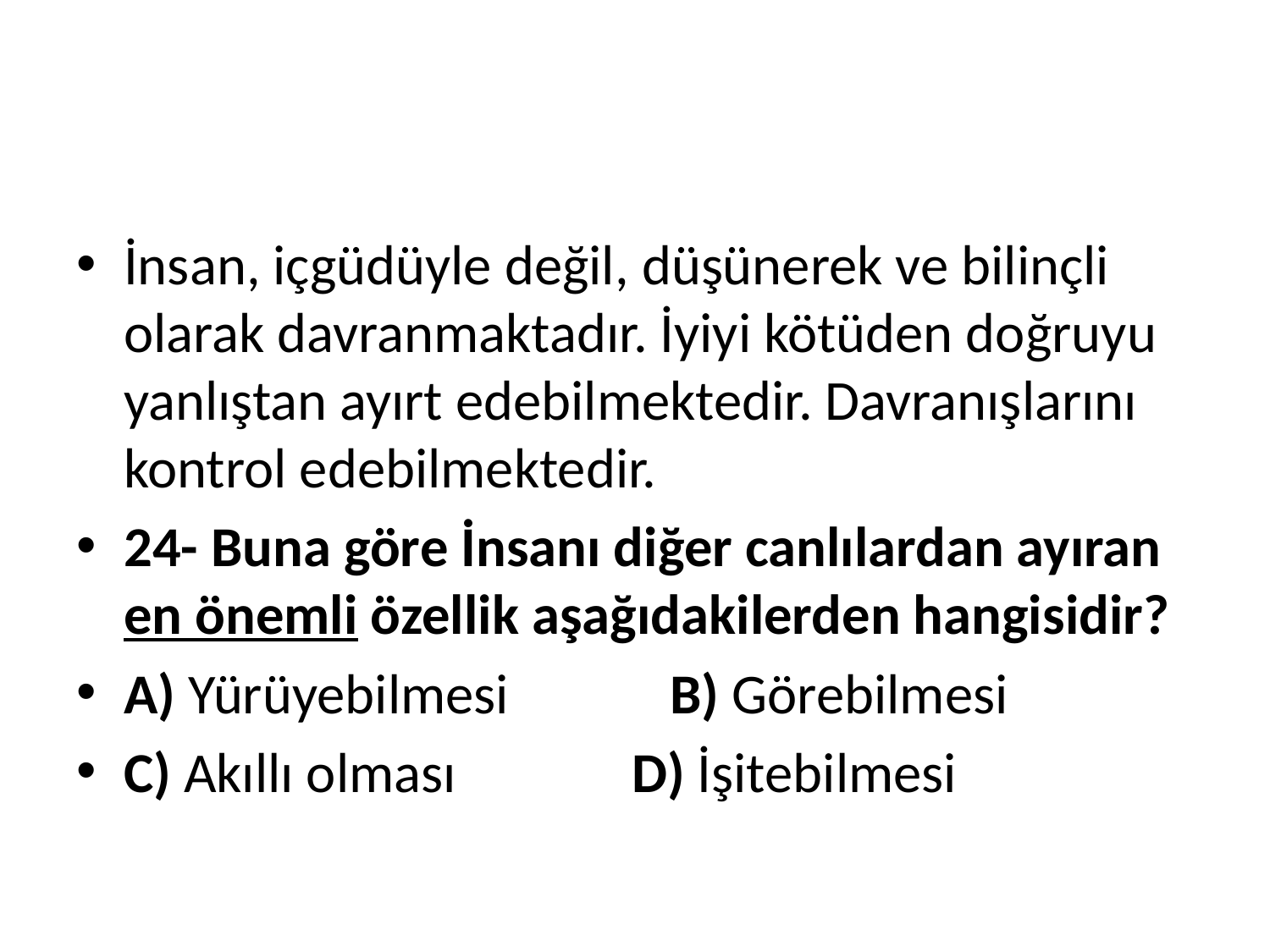

#
İnsan, içgüdüyle değil, düşünerek ve bilinçli olarak davranmaktadır. İyiyi kötüden doğruyu yanlıştan ayırt edebilmektedir. Davranışlarını kontrol edebilmektedir.
24- Buna göre İnsanı diğer canlılardan ayıran en önemli özellik aşağıdakilerden hangisidir?
A) Yürüyebilmesi      	   B) Görebilmesi
C) Akıllı olması	          D) İşitebilmesi